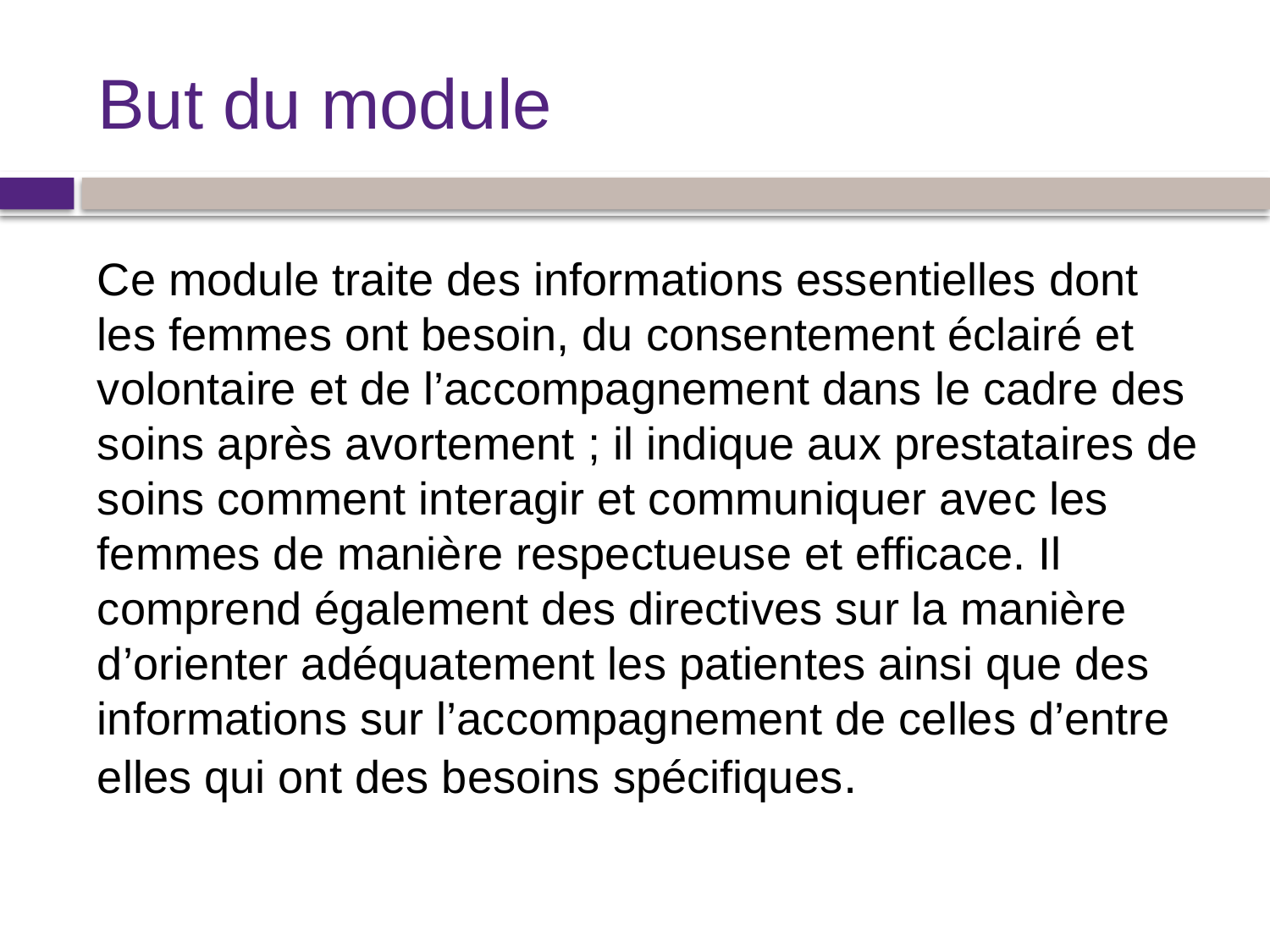

# But du module
Ce module traite des informations essentielles dont les femmes ont besoin, du consentement éclairé et volontaire et de l’accompagnement dans le cadre des soins après avortement ; il indique aux prestataires de soins comment interagir et communiquer avec les femmes de manière respectueuse et efficace. Il comprend également des directives sur la manière d’orienter adéquatement les patientes ainsi que des informations sur l’accompagnement de celles d’entre elles qui ont des besoins spécifiques.